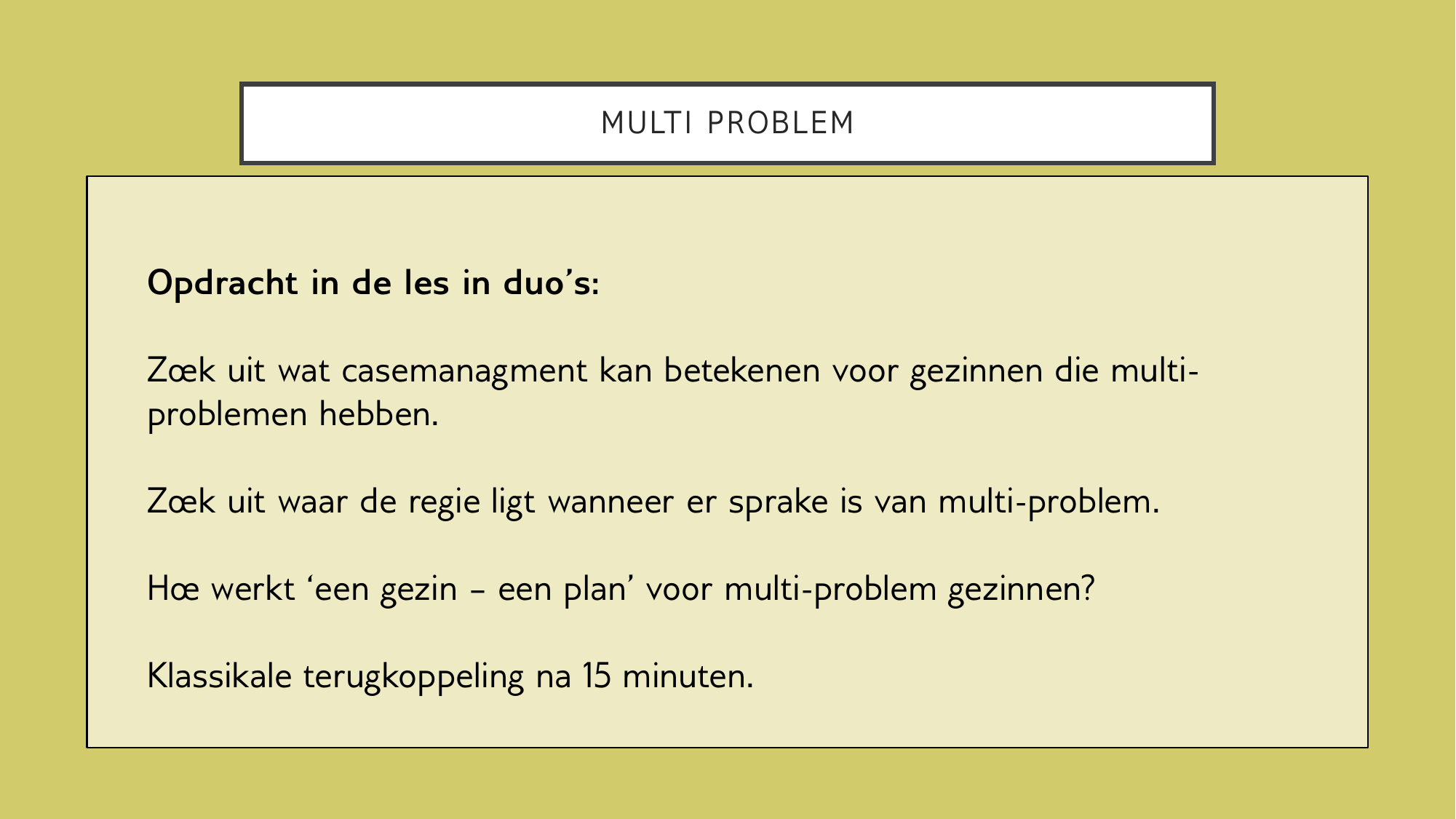

# Multi problem

Opdracht in de les in duo’s:

Zoek uit wat casemanagment kan betekenen voor gezinnen die multi-problemen hebben.

Zoek uit waar de regie ligt wanneer er sprake is van multi-problem.

Hoe werkt ‘een gezin – een plan’ voor multi-problem gezinnen?

Klassikale terugkoppeling na 15 minuten.